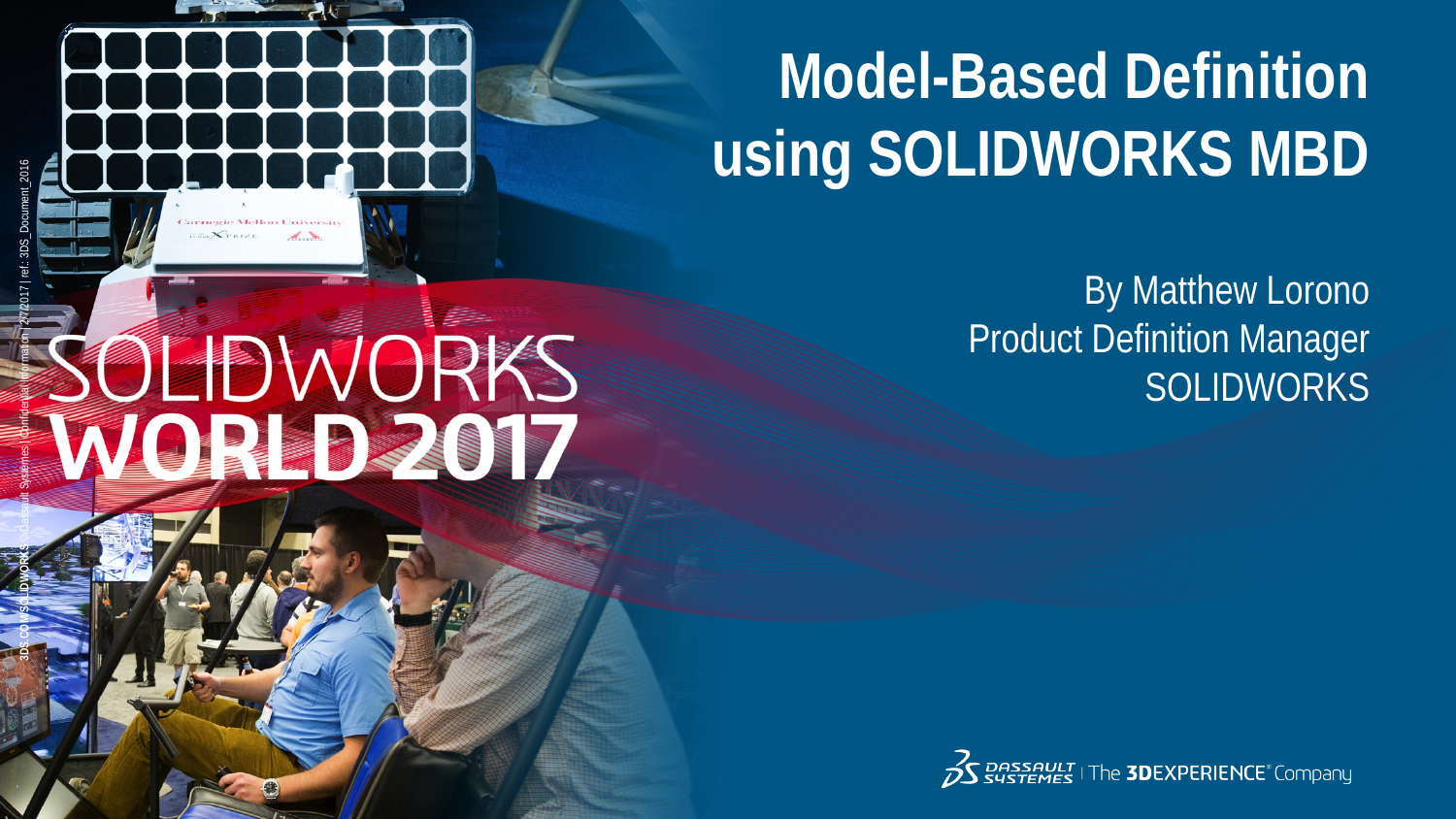

# Model-Based Definition using SOLIDWORKS MBD
By Matthew Lorono
Product Definition Manager
SOLIDWORKS